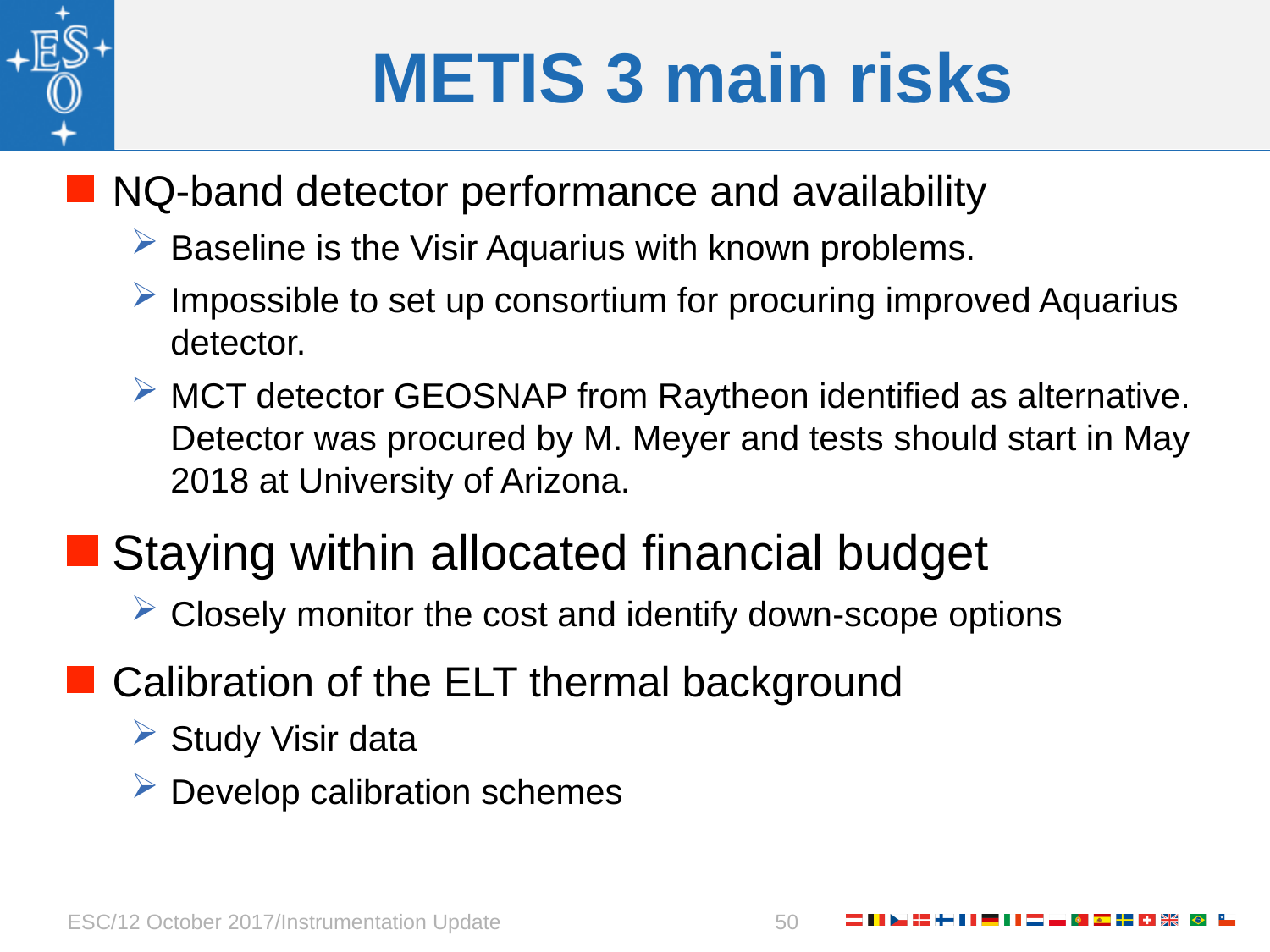

# METIS 3 main risks
NQ-band detector performance and availability
Baseline is the Visir Aquarius with known problems.
Impossible to set up consortium for procuring improved Aquarius detector.
MCT detector GEOSNAP from Raytheon identified as alternative. Detector was procured by M. Meyer and tests should start in May 2018 at University of Arizona.
Staying within allocated financial budget
Closely monitor the cost and identify down-scope options
Calibration of the ELT thermal background
Study Visir data
Develop calibration schemes

ESC/12 October 2017/Instrumentation Update
50